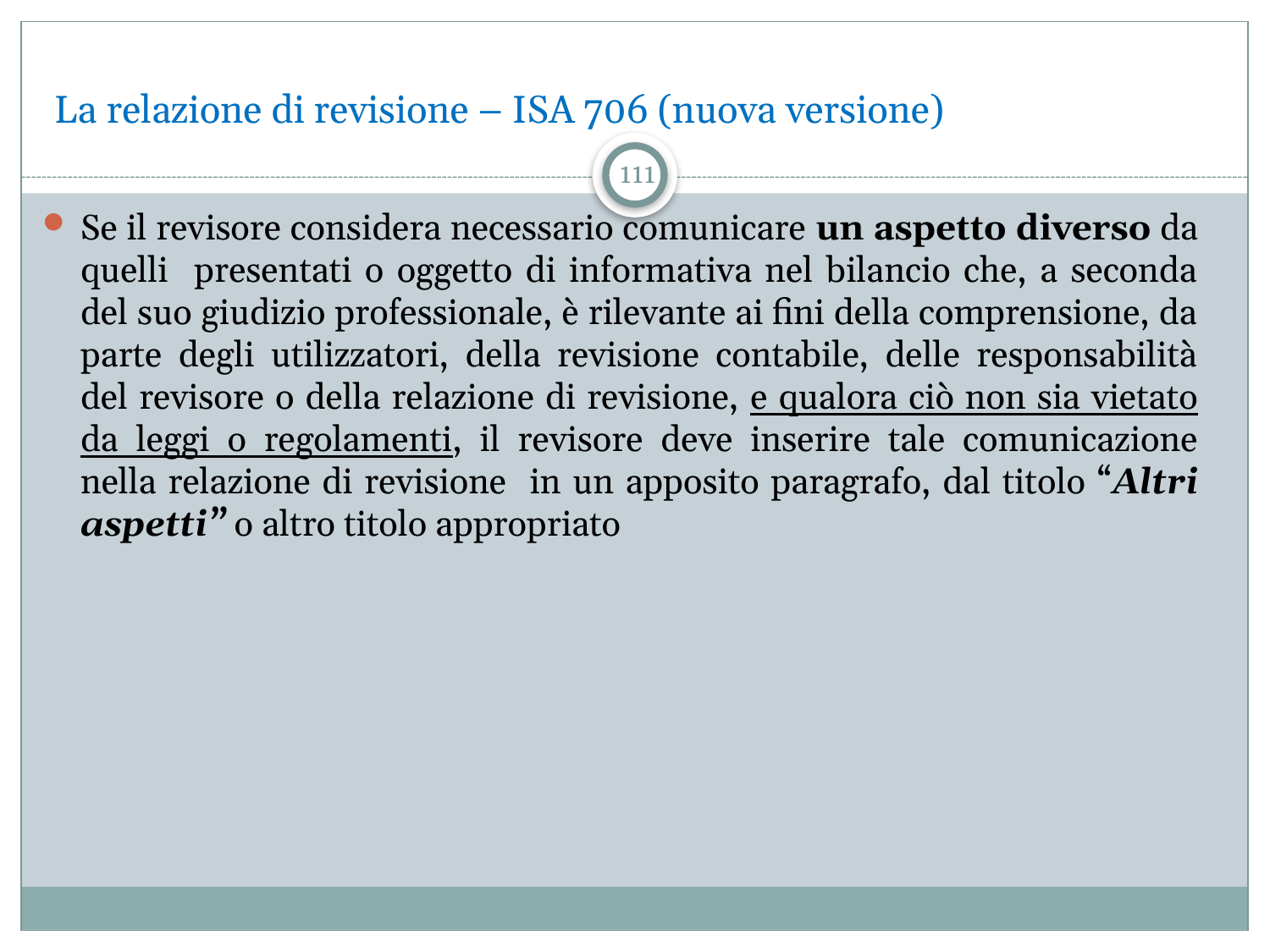

# La relazione di revisione – ISA 706 (nuova versione)
111
Se il revisore considera necessario comunicare un aspetto diverso da quelli  presentati o oggetto di informativa nel bilancio che, a seconda del suo giudizio professionale, è rilevante ai fini della comprensione, da parte degli utilizzatori, della revisione contabile, delle responsabilità del revisore o della relazione di revisione, e qualora ciò non sia vietato da leggi o regolamenti, il revisore deve inserire tale comunicazione nella relazione di revisione  in un apposito paragrafo, dal titolo “Altri aspetti” o altro titolo appropriato